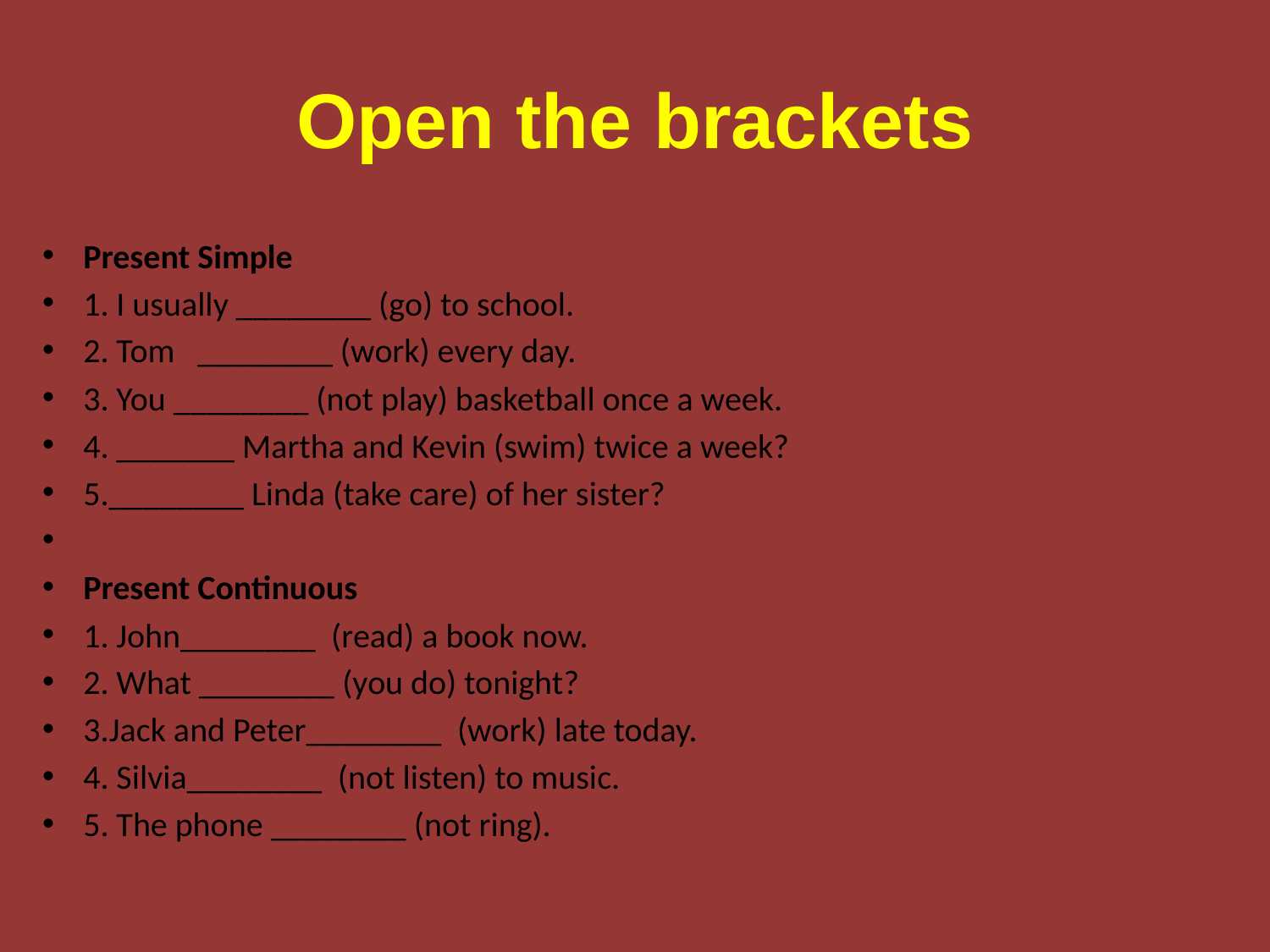

# Open the brackets
Present Simple
1. I usually ________ (go) to school.
2. Tom   ________ (work) every day.
3. You ________ (not play) basketball once a week.
4. _______ Martha and Kevin (swim) twice a week?
5.________ Linda (take care) of her sister?

Present Continuous
1. John________  (read) a book now.
2. What ________ (you do) tonight?
3.Jack and Peter________  (work) late today.
4. Silvia________  (not listen) to music.
5. The phone ________ (not ring).